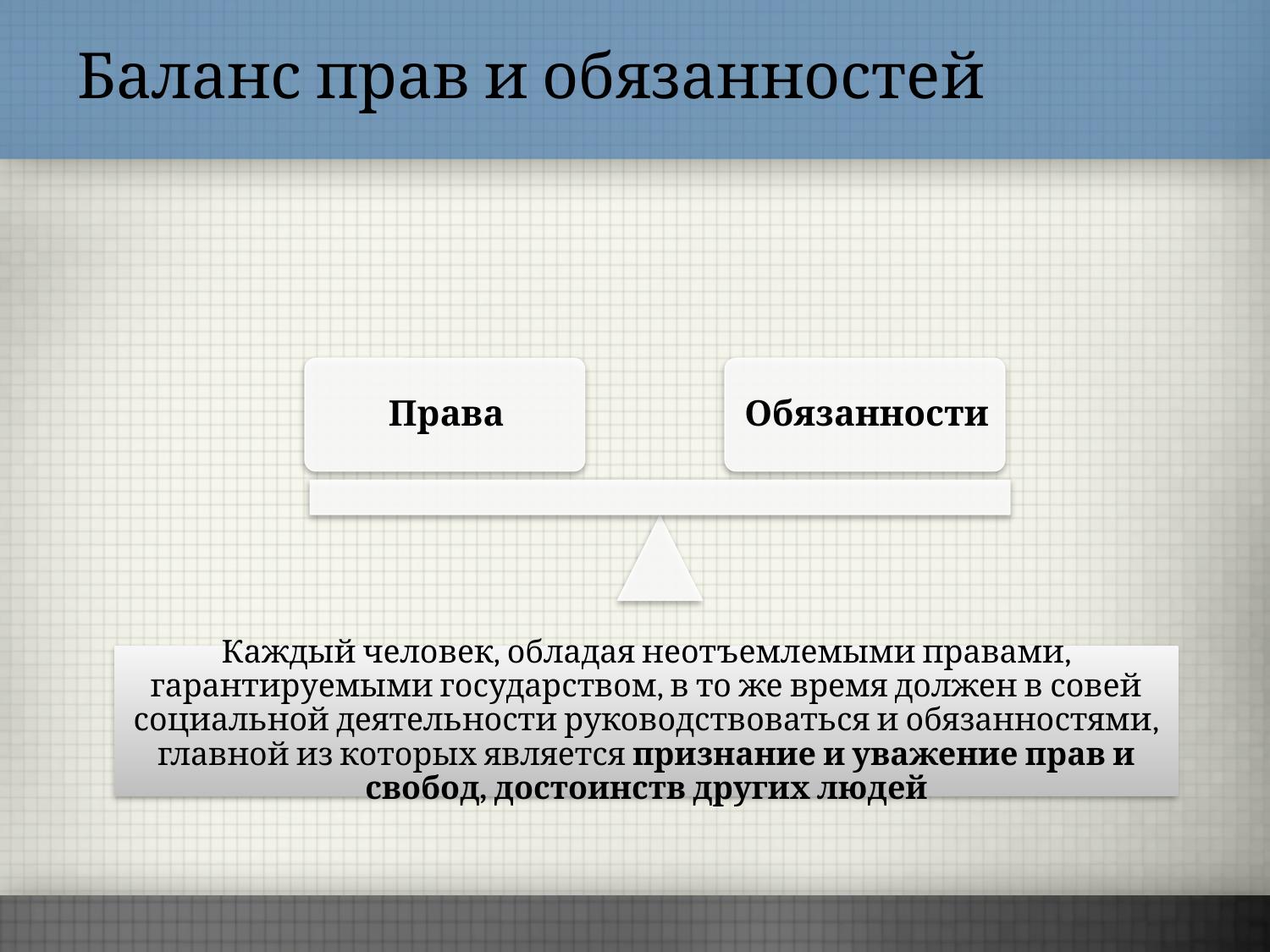

# Баланс прав и обязанностей
Права
Обязанности

Каждый человек, обладая неотъемлемыми правами, гарантируемыми государством, в то же время должен в совей социальной деятельности руководствоваться и обязанностями, главной из которых является признание и уважение прав и свобод, достоинств других людей